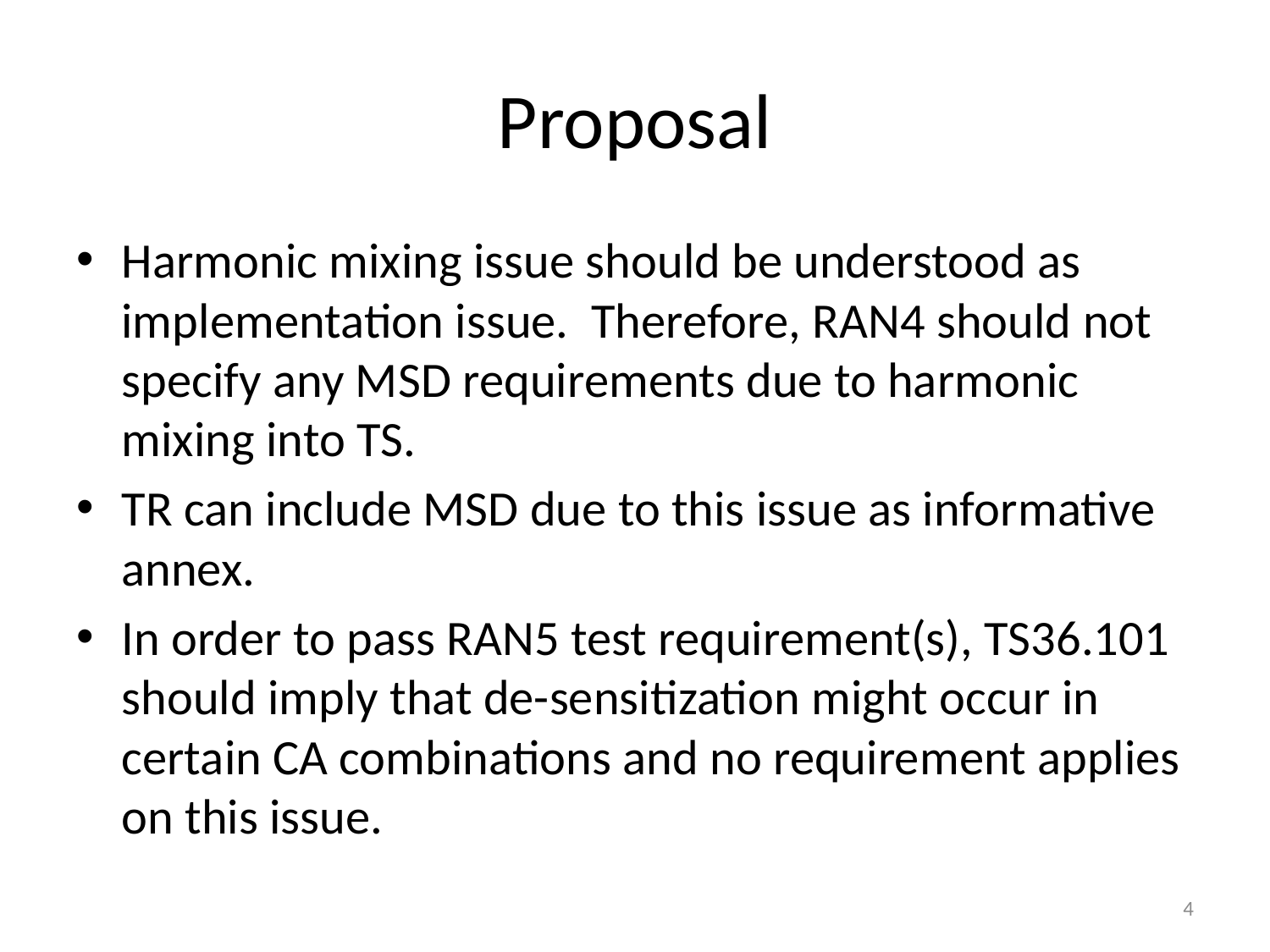

# Proposal
Harmonic mixing issue should be understood as implementation issue.  Therefore, RAN4 should not specify any MSD requirements due to harmonic mixing into TS.
TR can include MSD due to this issue as informative annex.
In order to pass RAN5 test requirement(s), TS36.101 should imply that de-sensitization might occur in certain CA combinations and no requirement applies on this issue.
4